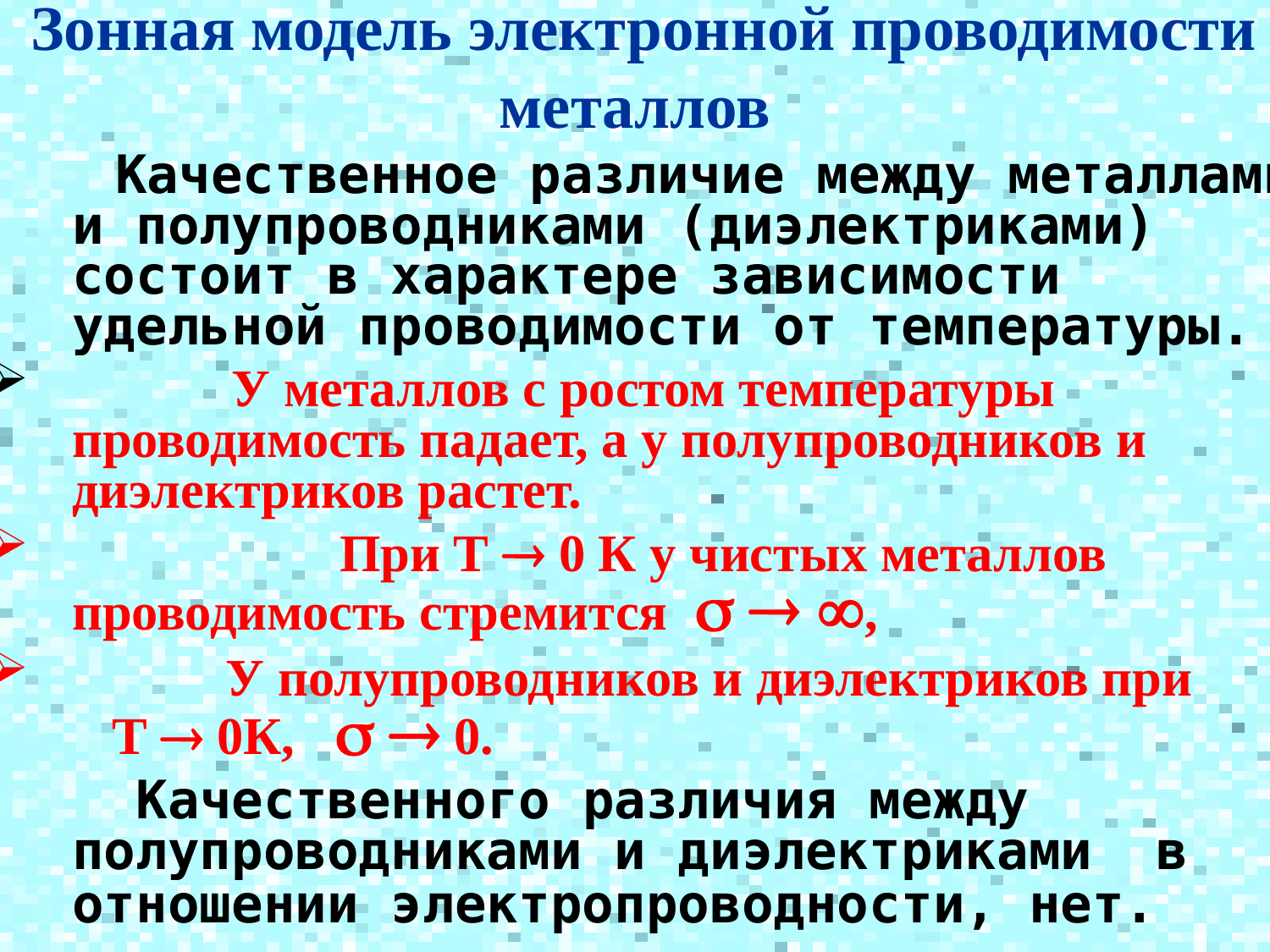

Зонная модель электронной проводимости металлов
    Качественное различие между металлами и полупроводниками (диэлектриками) состоит в характере зависимости удельной проводимости от температуры.
     У металлов с ростом температуры проводимость падает, а у полупроводников и диэлектриков растет.
		 При Т → 0 К у чистых металлов проводимость стремится  σ → ∞,
	  У полупроводников и диэлектриков при            Т → 0К,   σ → 0.
	  Качественного различия между полупроводниками и диэлектриками  в отношении электропроводности, нет.